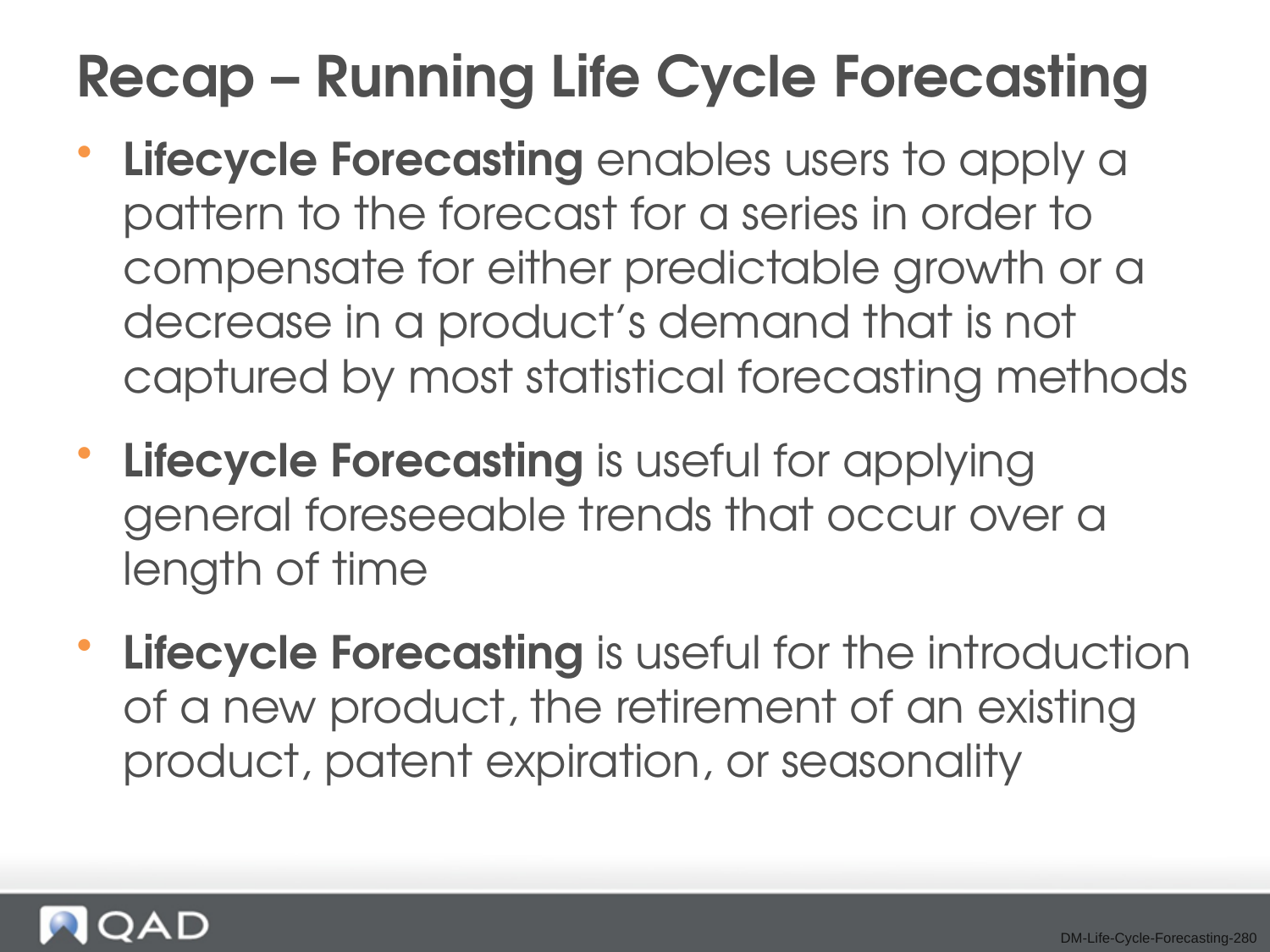

# Recap – Running Life Cycle Forecasting
Lifecycle Forecasting enables users to apply a pattern to the forecast for a series in order to compensate for either predictable growth or a decrease in a product’s demand that is not captured by most statistical forecasting methods
Lifecycle Forecasting is useful for applying general foreseeable trends that occur over a length of time
Lifecycle Forecasting is useful for the introduction of a new product, the retirement of an existing product, patent expiration, or seasonality

DM-Life-Cycle-Forecasting-280